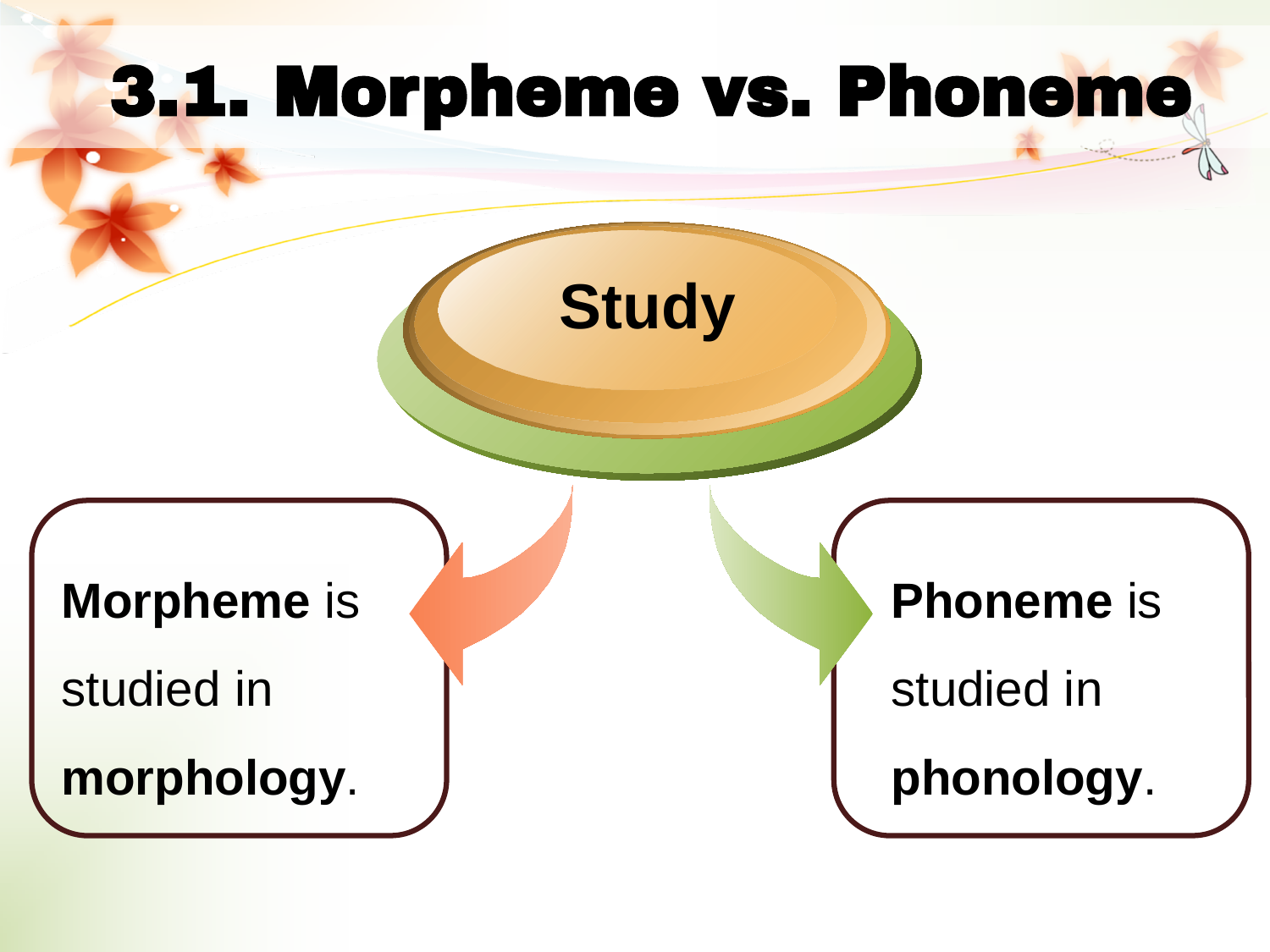

3.1. Morpheme vs. Phoneme

Study

Morpheme is studied in morphology.
Phoneme is studied in phonology.